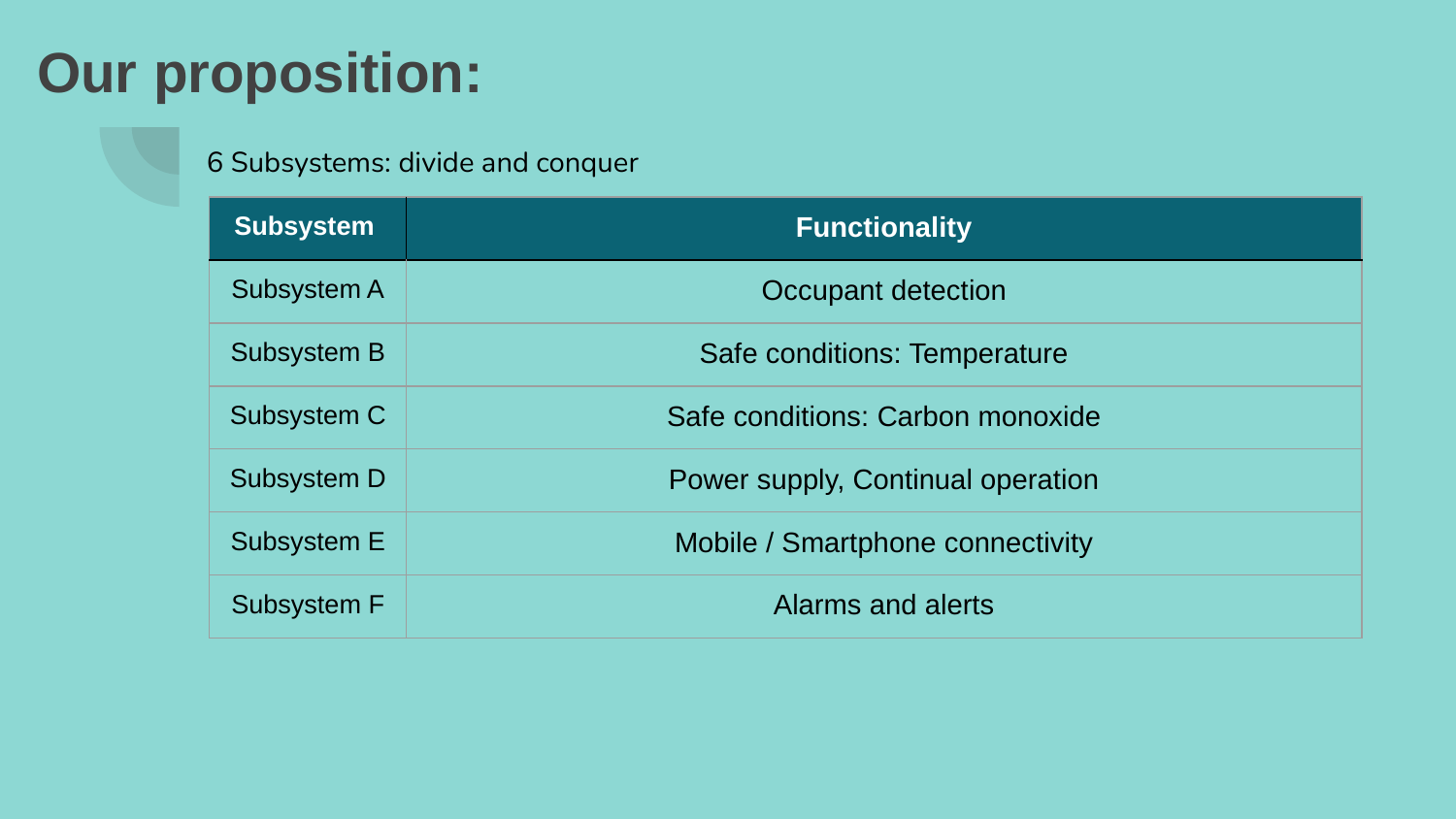

# Our proposition:
6 Subsystems: divide and conquer
| Subsystem | Functionality |
| --- | --- |
| Subsystem A | Occupant detection |
| Subsystem B | Safe conditions: Temperature |
| Subsystem C | Safe conditions: Carbon monoxide |
| Subsystem D | Power supply, Continual operation |
| Subsystem E | Mobile / Smartphone connectivity |
| Subsystem F | Alarms and alerts |